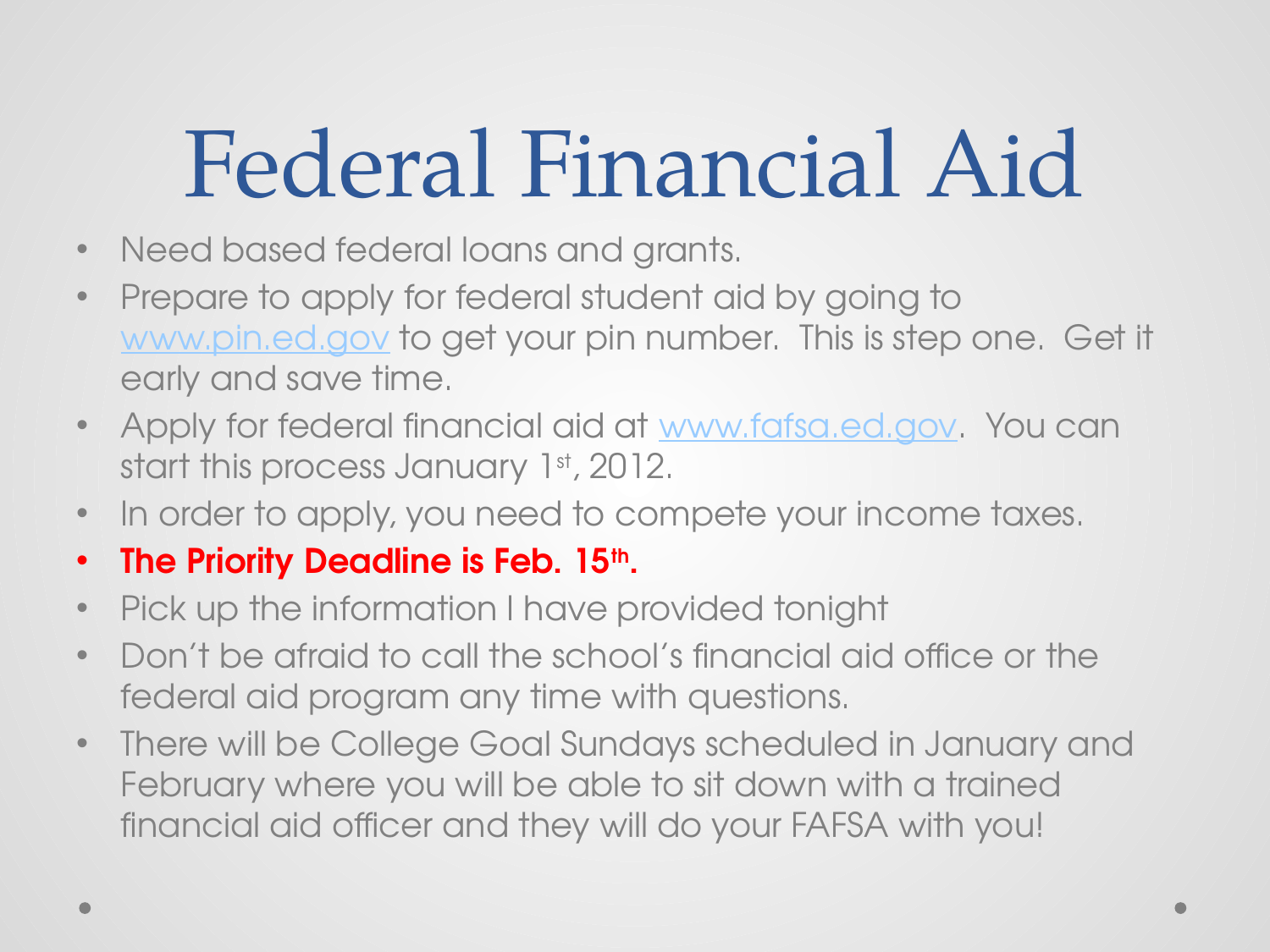

# Federal Financial Aid
Need based federal loans and grants.
Prepare to apply for federal student aid by going to www.pin.ed.gov to get your pin number.  This is step one.  Get it early and save time.
Apply for federal financial aid at www.fafsa.ed.gov.  You can start this process January 1st, 2012.
In order to apply, you need to compete your income taxes.
The Priority Deadline is Feb. 15th.
Pick up the information I have provided tonight
Don’t be afraid to call the school’s financial aid office or the federal aid program any time with questions.
There will be College Goal Sundays scheduled in January and February where you will be able to sit down with a trained financial aid officer and they will do your FAFSA with you!